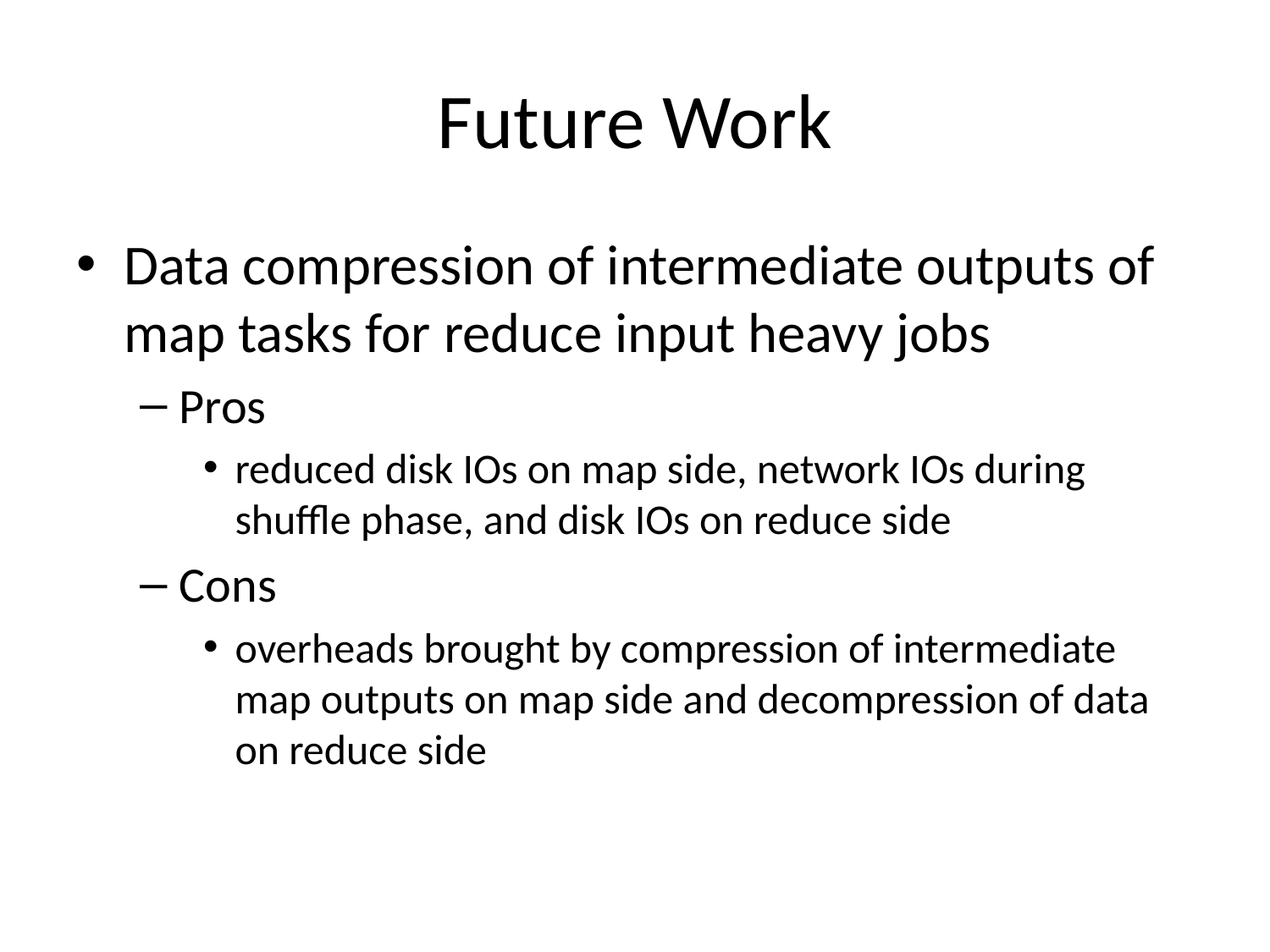

# Future Work
Data compression of intermediate outputs of map tasks for reduce input heavy jobs
Pros
reduced disk IOs on map side, network IOs during shuffle phase, and disk IOs on reduce side
Cons
overheads brought by compression of intermediate map outputs on map side and decompression of data on reduce side